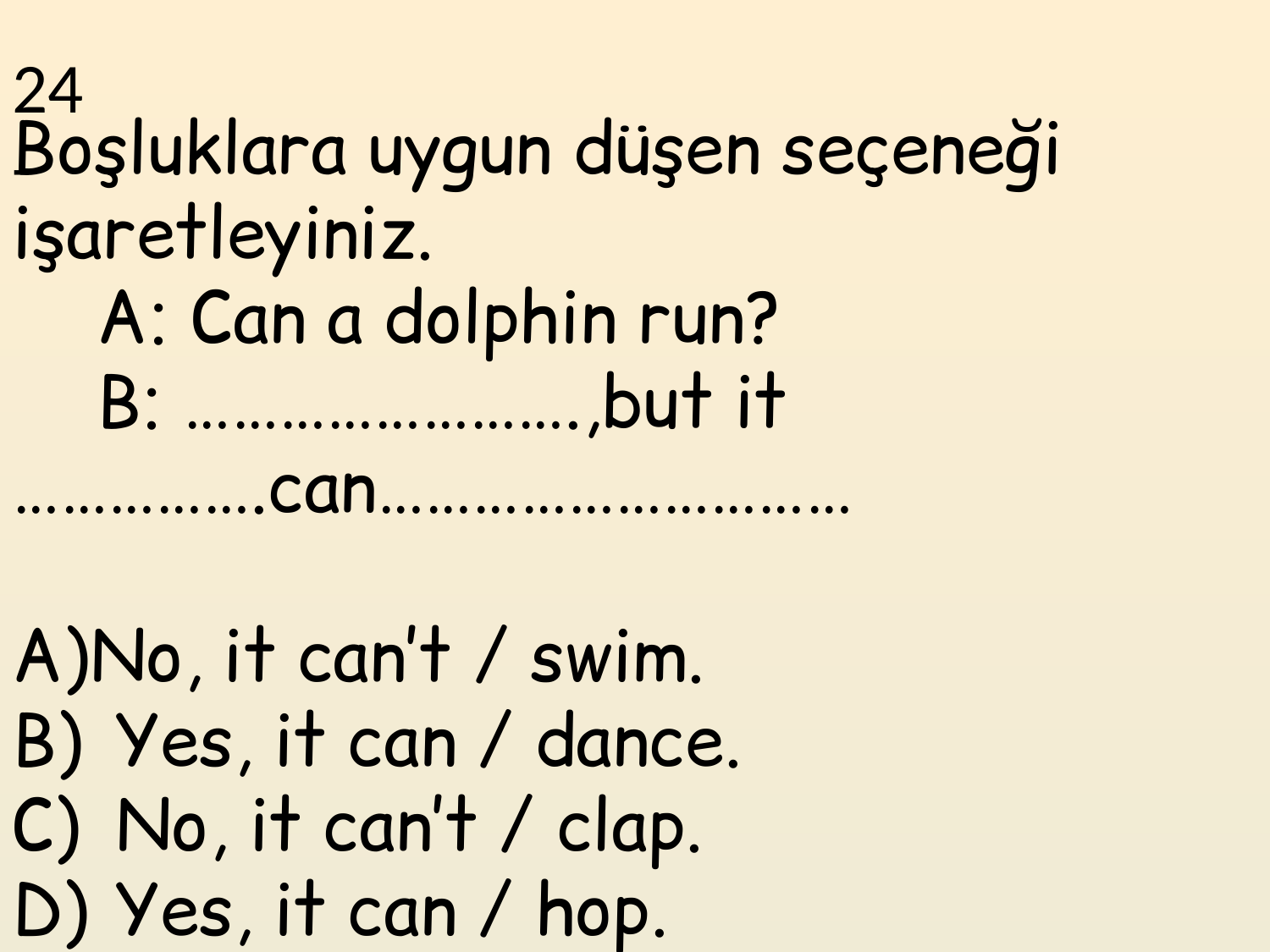

24-
Boşluklara uygun düşen seçeneği işaretleyiniz.
    A: Can a dolphin run?
    B: …………………….,but it …………….can…………………………

No, it can’t / swim.
Yes, it can / dance.
No, it can’t / clap.
Yes, it can / hop.